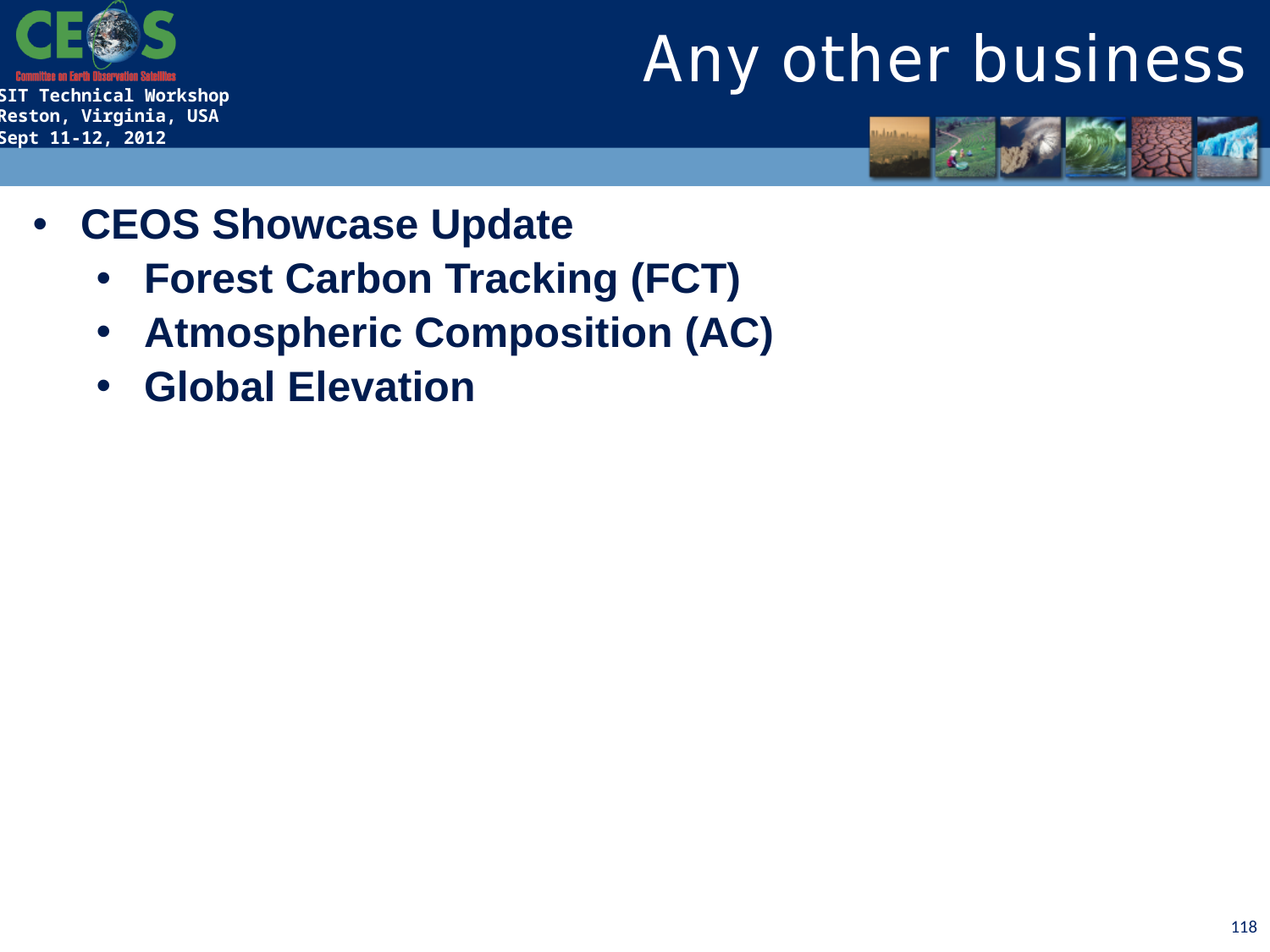

Any other business
CEOS Showcase Update
Forest Carbon Tracking (FCT)
Atmospheric Composition (AC)
Global Elevation
118